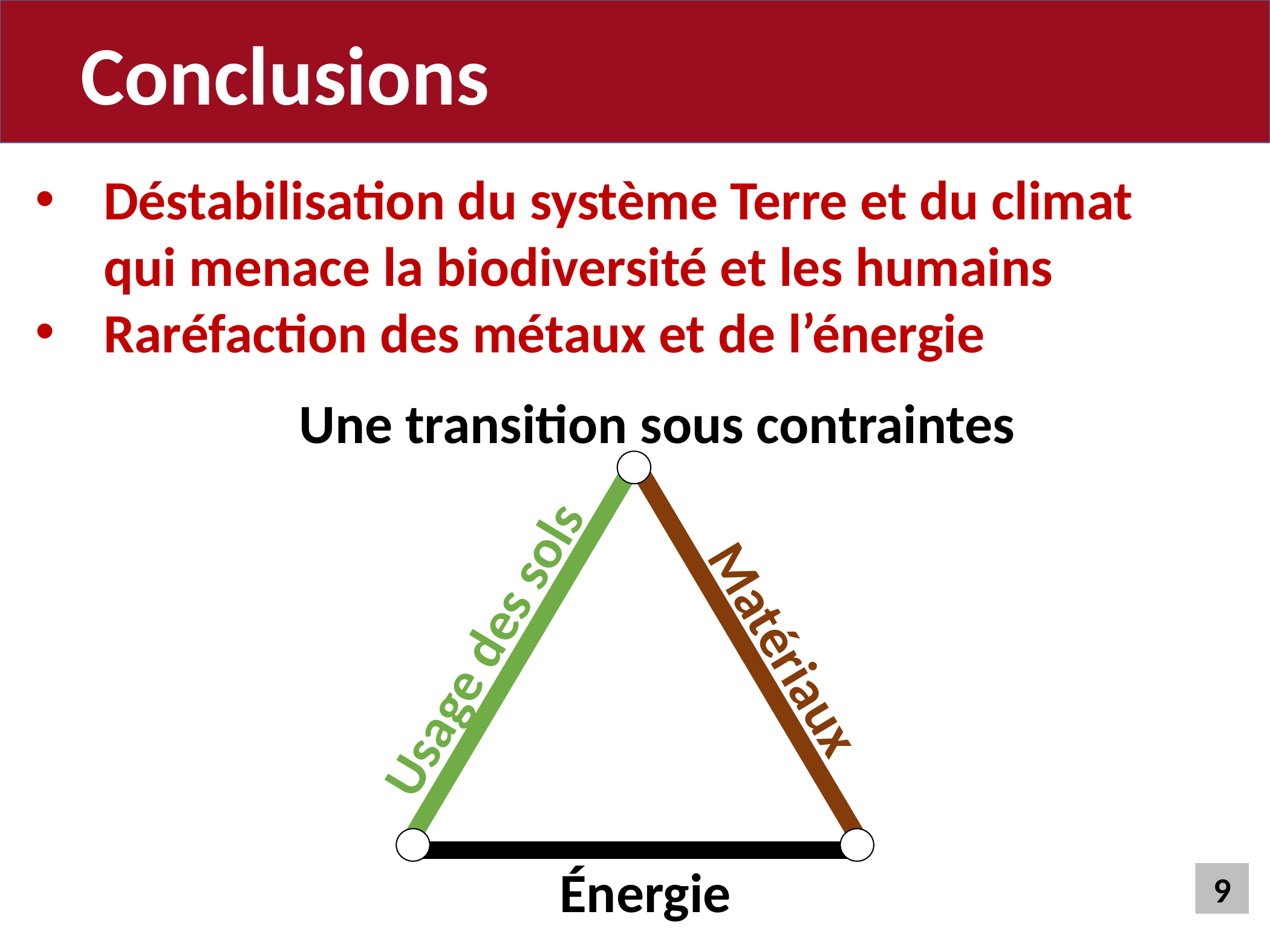

Conclusions
Déstabilisation du système Terre et du climat qui menace la biodiversité et les humains
Raréfaction des métaux et de l’énergie

                     Une transition sous contraintes

Usage des sols
Matériaux

énergie
9